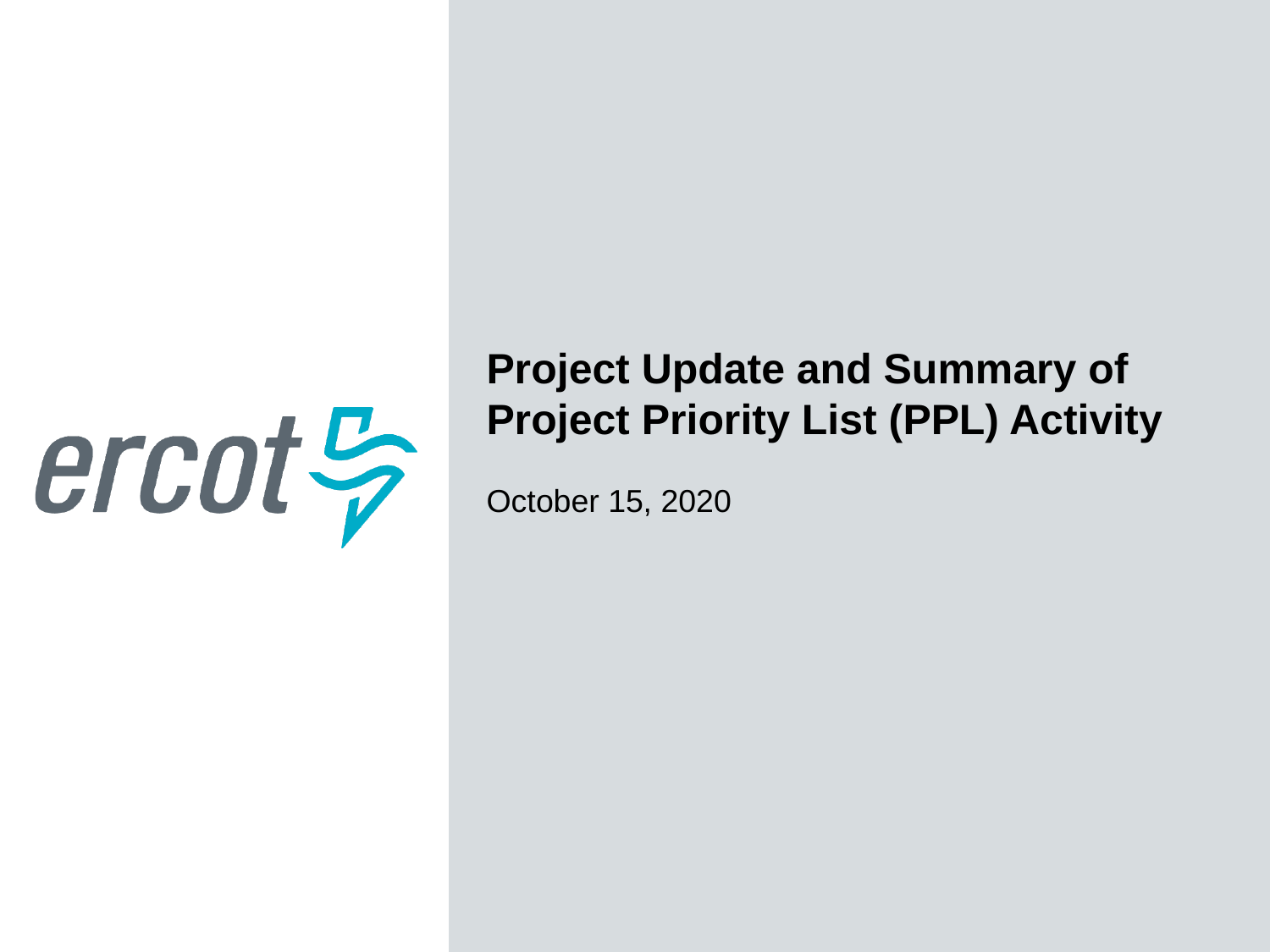

Project Update and Summary of
Project Priority List (PPL) Activity

October 15, 2020